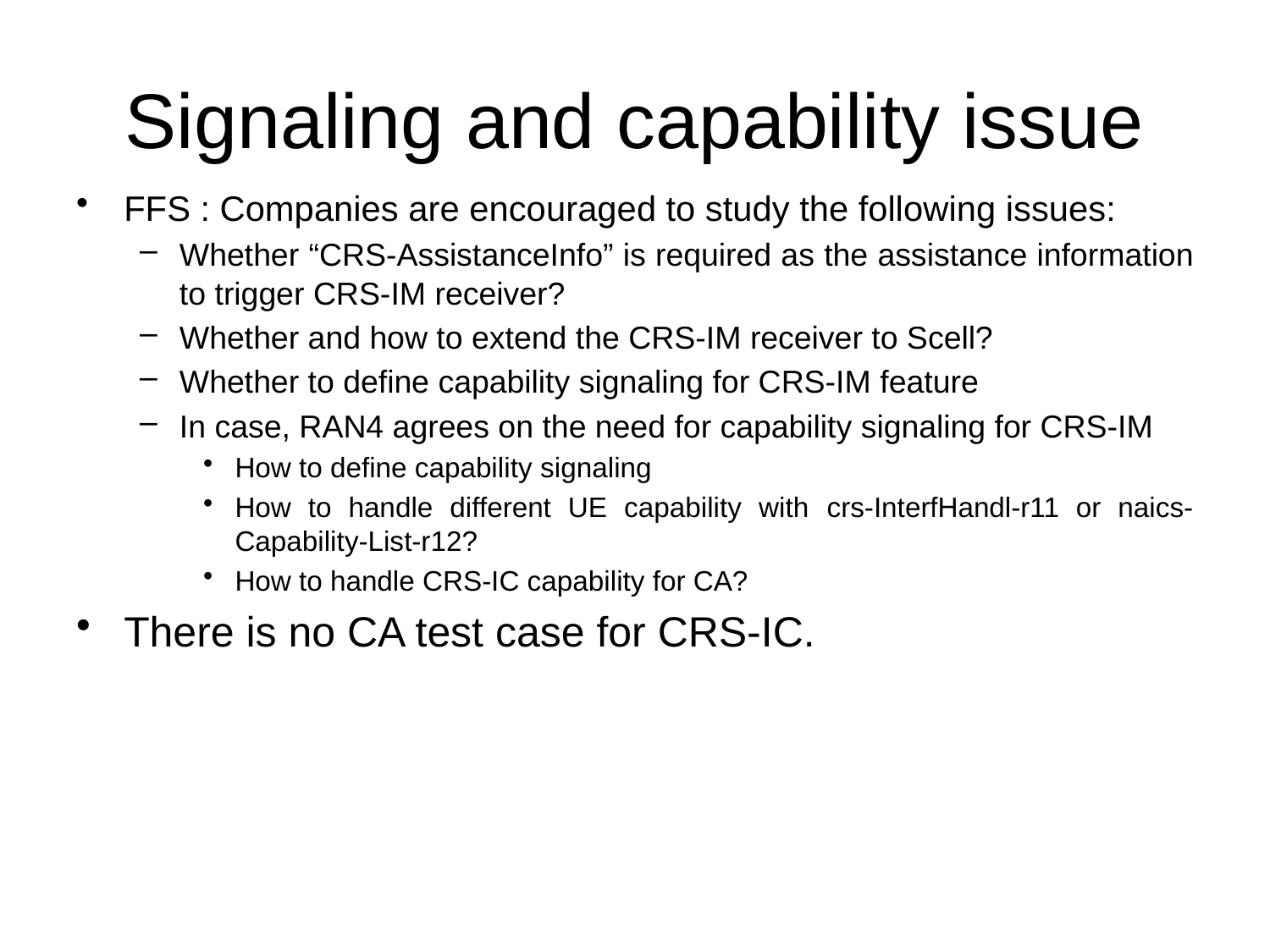

# Signaling and capability issue
FFS : Companies are encouraged to study the following issues:
Whether “CRS-AssistanceInfo” is required as the assistance information to trigger CRS-IM receiver?
Whether and how to extend the CRS-IM receiver to Scell?
Whether to define capability signaling for CRS-IM feature
In case, RAN4 agrees on the need for capability signaling for CRS-IM
How to define capability signaling
How to handle different UE capability with crs-InterfHandl-r11 or naics-Capability-List-r12?
How to handle CRS-IC capability for CA?
There is no CA test case for CRS-IC.